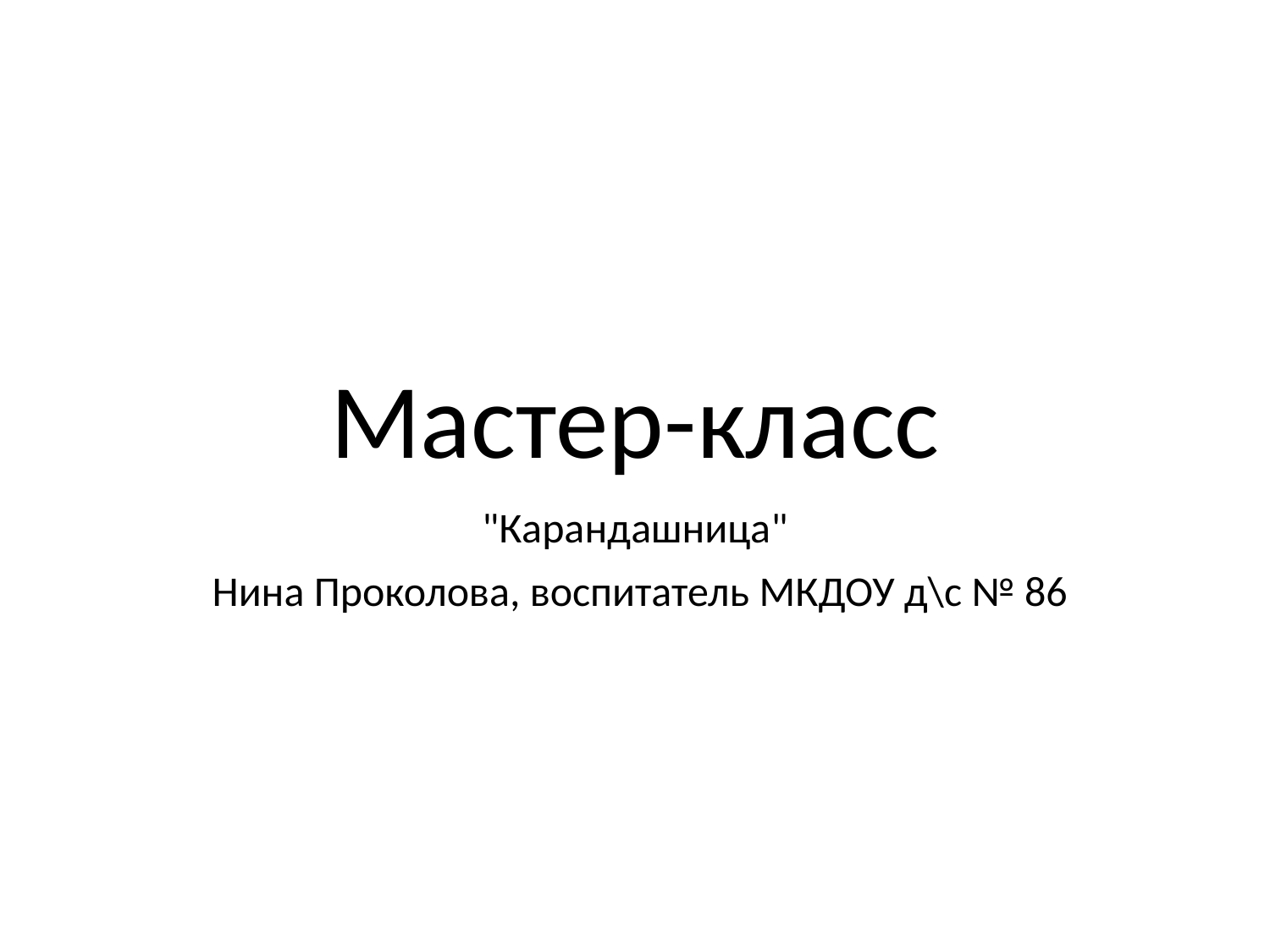

# Мастер-класс
"Карандашница"
 Нина Проколова, воспитатель МКДОУ д\с № 86